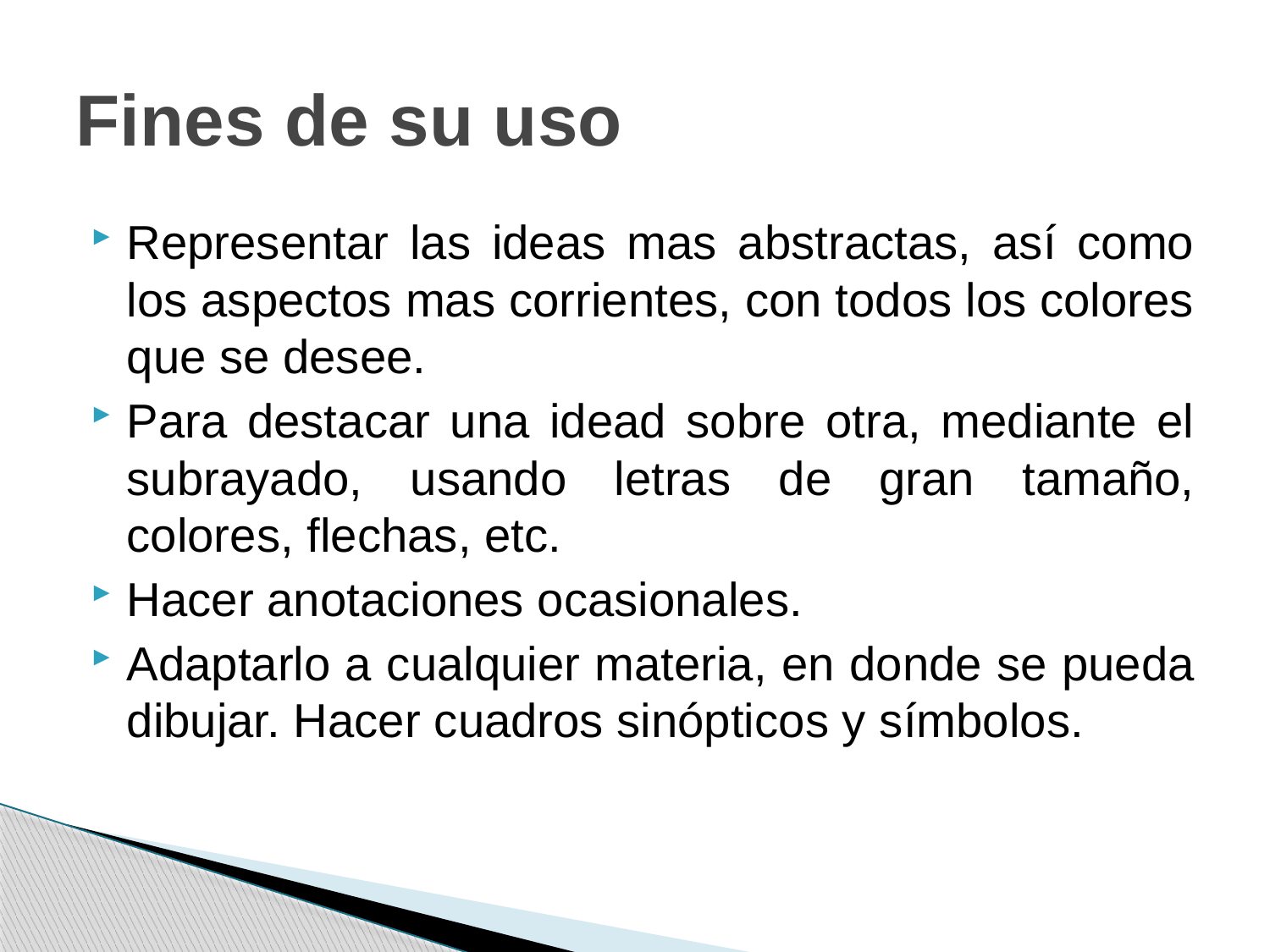

# Fines de su uso
Representar las ideas mas abstractas, así como los aspectos mas corrientes, con todos los colores que se desee.
Para destacar una idead sobre otra, mediante el subrayado, usando letras de gran tamaño, colores, flechas, etc.
Hacer anotaciones ocasionales.
Adaptarlo a cualquier materia, en donde se pueda dibujar. Hacer cuadros sinópticos y símbolos.